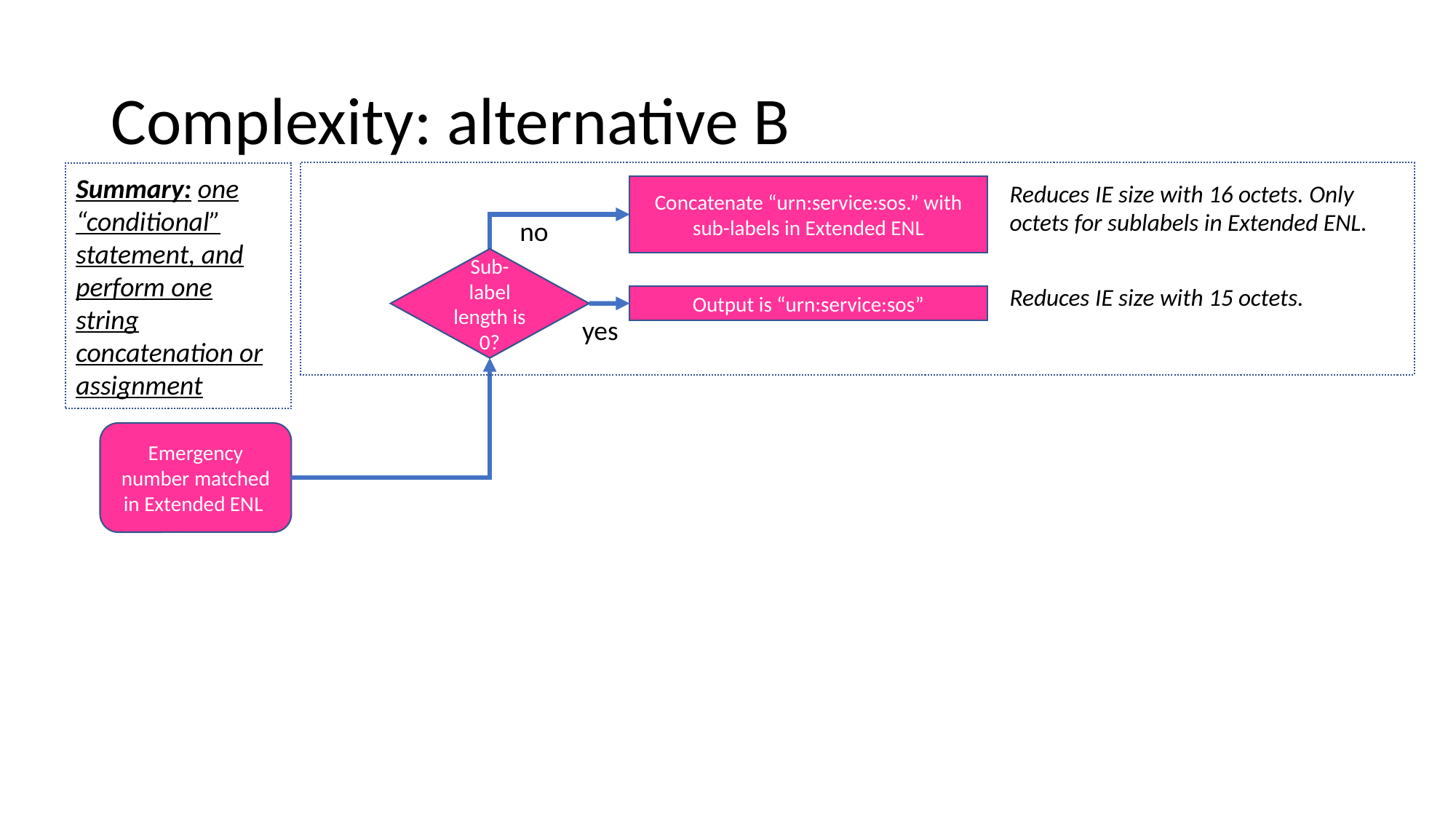

# Complexity: alternative B

Summary: one “conditional” statement, and perform one string concatenation or assignment
Reduces IE size with 16 octets. Only octets for sublabels in Extended ENL.
Concatenate “urn:service:sos.” with sub-labels in Extended ENL
no
Sub-label length is 0?
Reduces IE size with 15 octets.
Output is “urn:service:sos”
yes
Emergency number matched in Extended ENL